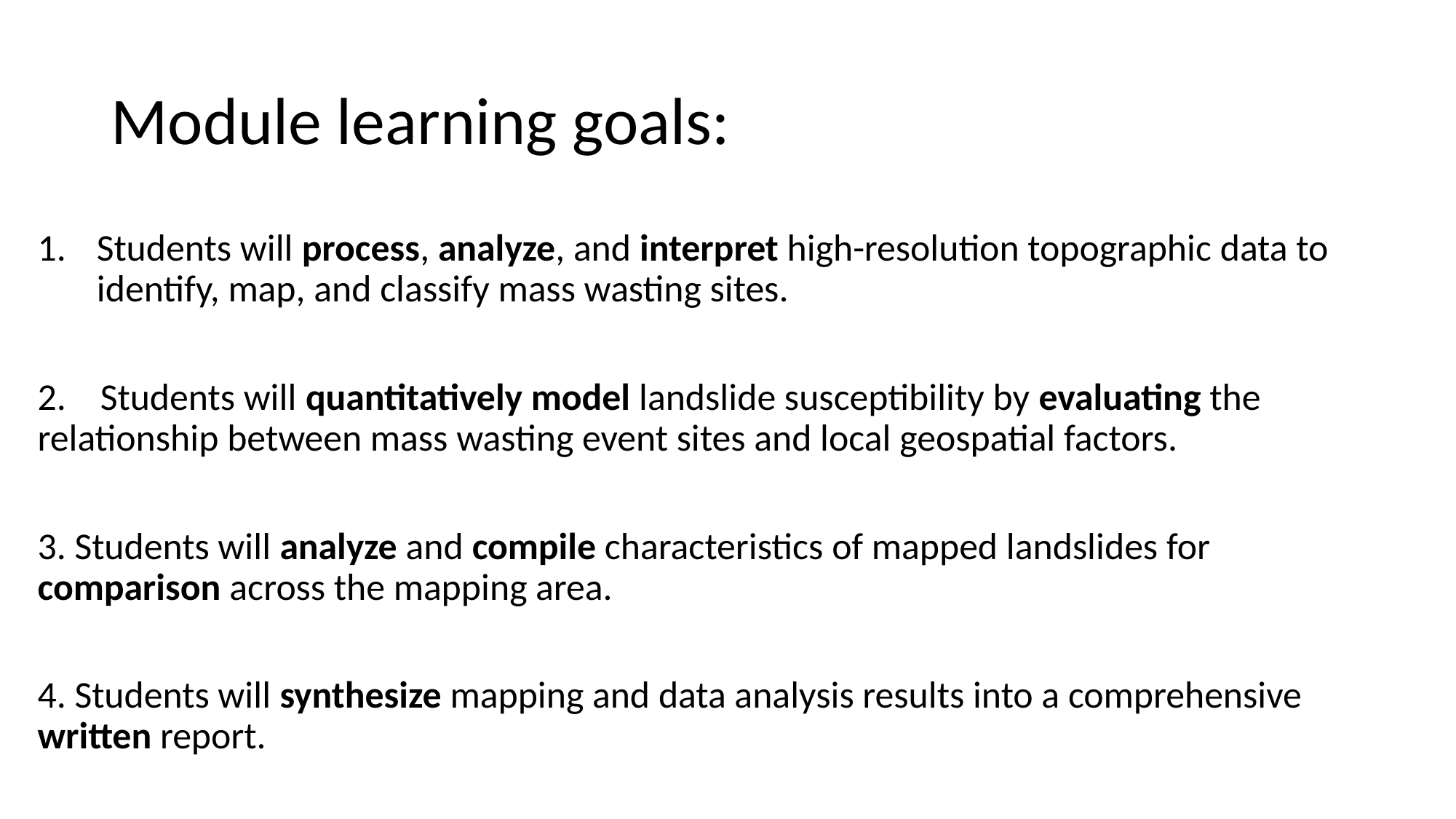

# Module learning goals:

Students will process, analyze, and interpret high-resolution topographic data to identify, map, and classify mass wasting sites.

2.    Students will quantitatively model landslide susceptibility by evaluating the       relationship between mass wasting event sites and local geospatial factors.

3. Students will analyze and compile characteristics of mapped landslides for comparison across the mapping area.

4. Students will synthesize mapping and data analysis results into a comprehensive written report.